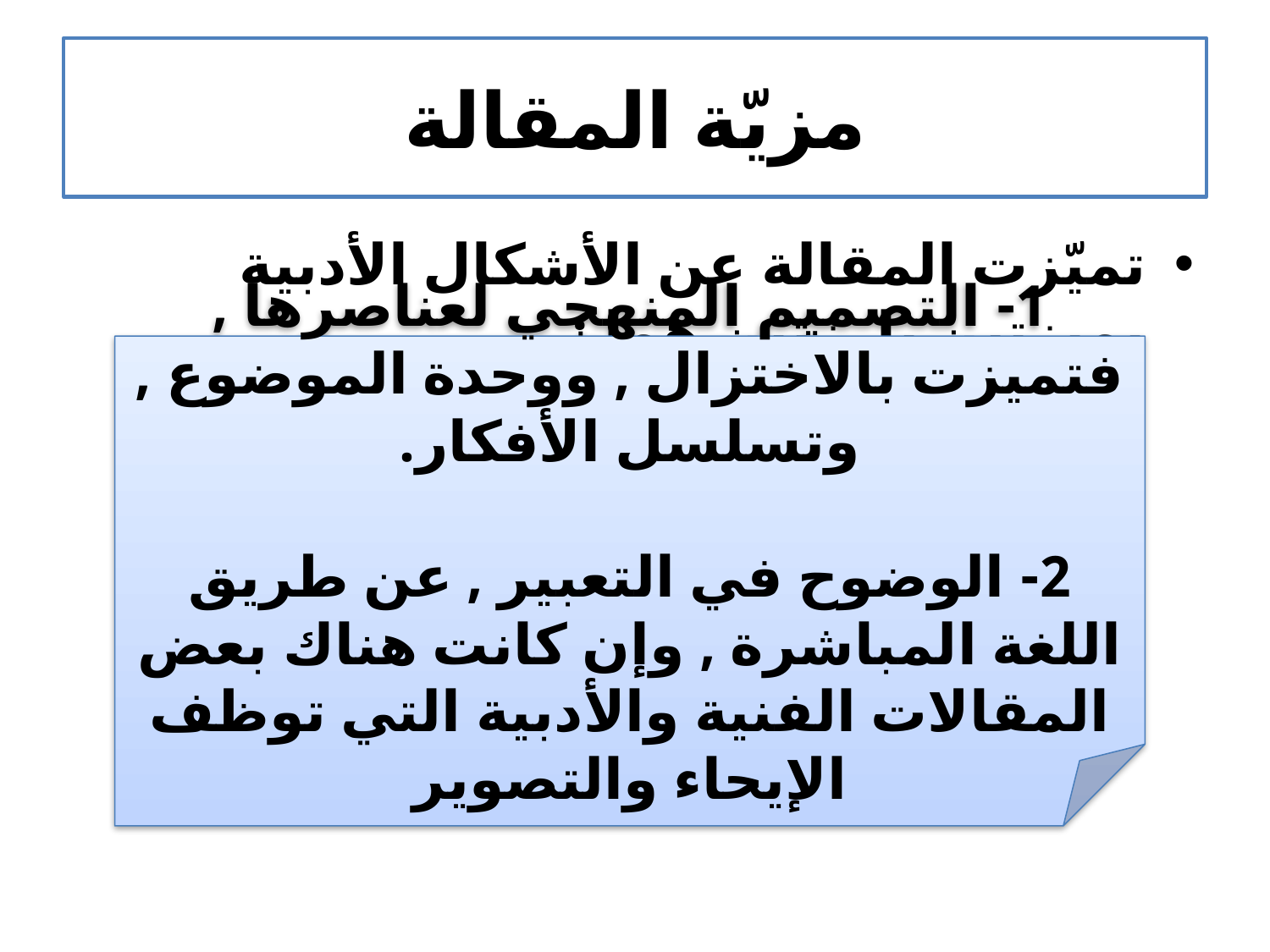

# مزيّة المقالة
تميّزت المقالة عن الأشكال الأدبية بميزتين بارزتين هما :

1- التصميم المنهجي لعناصرها , فتميزت بالاختزال , ووحدة الموضوع , وتسلسل الأفكار.

2- الوضوح في التعبير , عن طريق اللغة المباشرة , وإن كانت هناك بعض المقالات الفنية والأدبية التي توظف الإيحاء والتصوير